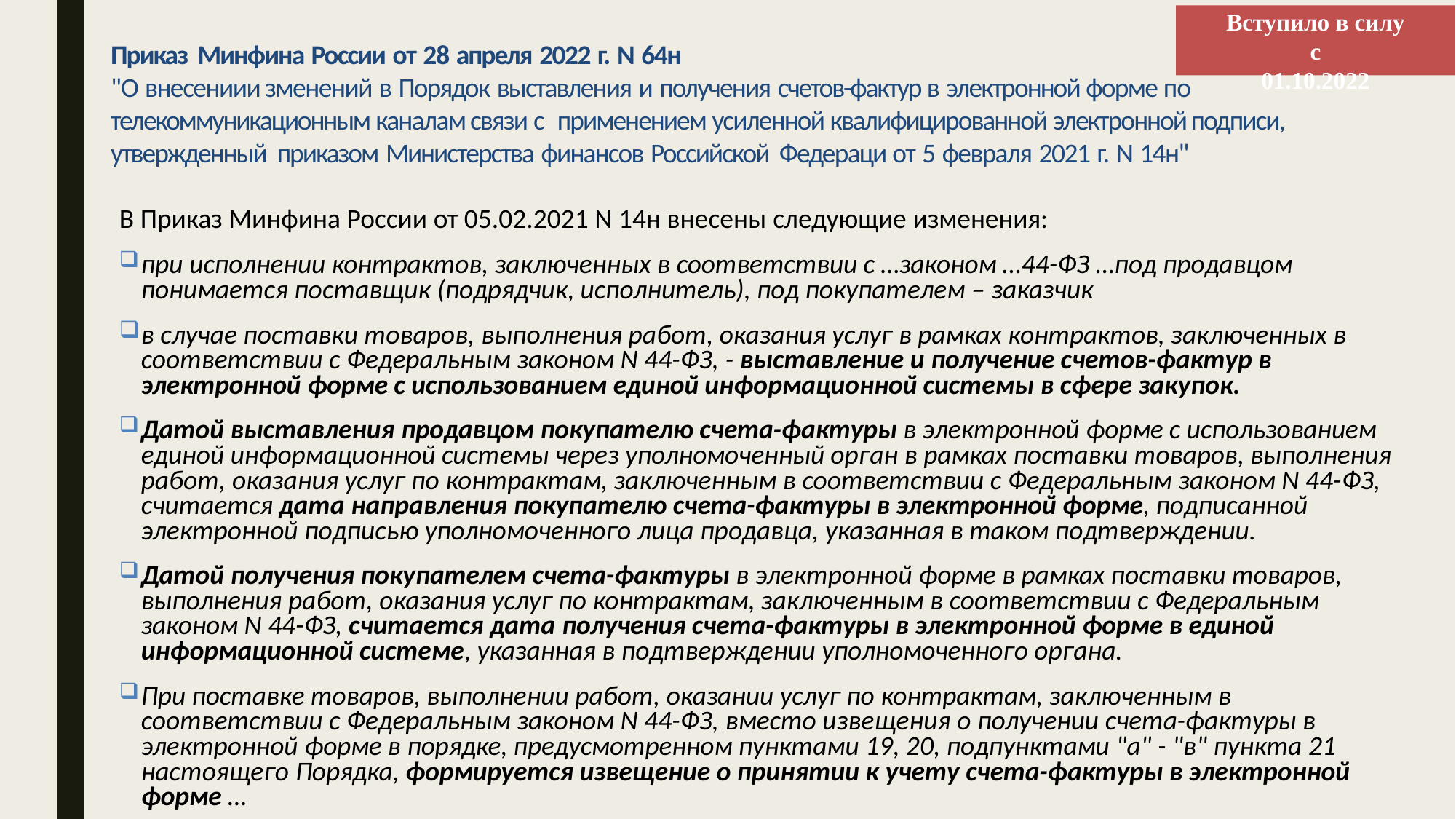

Вступило в силу с
01.10.2022
Приказ  Минфина России от 28 апреля 2022 г. N 64н
"О внесениии зменений в Порядок выставления и получения счетов-фактур в электронной форме по телекоммуникационным каналам связи с  применением усиленной квалифицированной электронной подписи, утвержденный  приказом Министерства финансов Российской  Федераци от 5 февраля 2021 г. N 14н"

В Приказ Минфина России от 05.02.2021 N 14н внесены следующие изменения:
при исполнении контрактов, заключенных в соответствии с …законом …44-ФЗ …под продавцом  понимается поставщик (подрядчик, исполнитель), под покупателем – заказчик
в случае поставки товаров, выполнения работ, оказания услуг в рамках контрактов, заключенных в  соответствии с Федеральным законом N 44-ФЗ, - выставление и получение счетов-фактур в  электронной форме с использованием единой информационной системы в сфере закупок.
Датой выставления продавцом покупателю счета-фактуры в электронной форме с использованием  единой информационной системы через уполномоченный орган в рамках поставки товаров, выполнения  работ, оказания услуг по контрактам, заключенным в соответствии с Федеральным законом N 44-ФЗ,  считается дата направления покупателю счета-фактуры в электронной форме, подписанной  электронной подписью уполномоченного лица продавца, указанная в таком подтверждении.
Датой получения покупателем счета-фактуры в электронной форме в рамках поставки товаров,  выполнения работ, оказания услуг по контрактам, заключенным в соответствии с Федеральным  законом N 44-ФЗ, считается дата получения счета-фактуры в электронной форме в единой  информационной системе, указанная в подтверждении уполномоченного органа.
При поставке товаров, выполнении работ, оказании услуг по контрактам, заключенным в  соответствии с Федеральным законом N 44-ФЗ, вместо извещения о получении счета-фактуры в  электронной форме в порядке, предусмотренном пунктами 19, 20, подпунктами "а" - "в" пункта 21  настоящего Порядка, формируется извещение о принятии к учету счета-фактуры в электронной  форме …